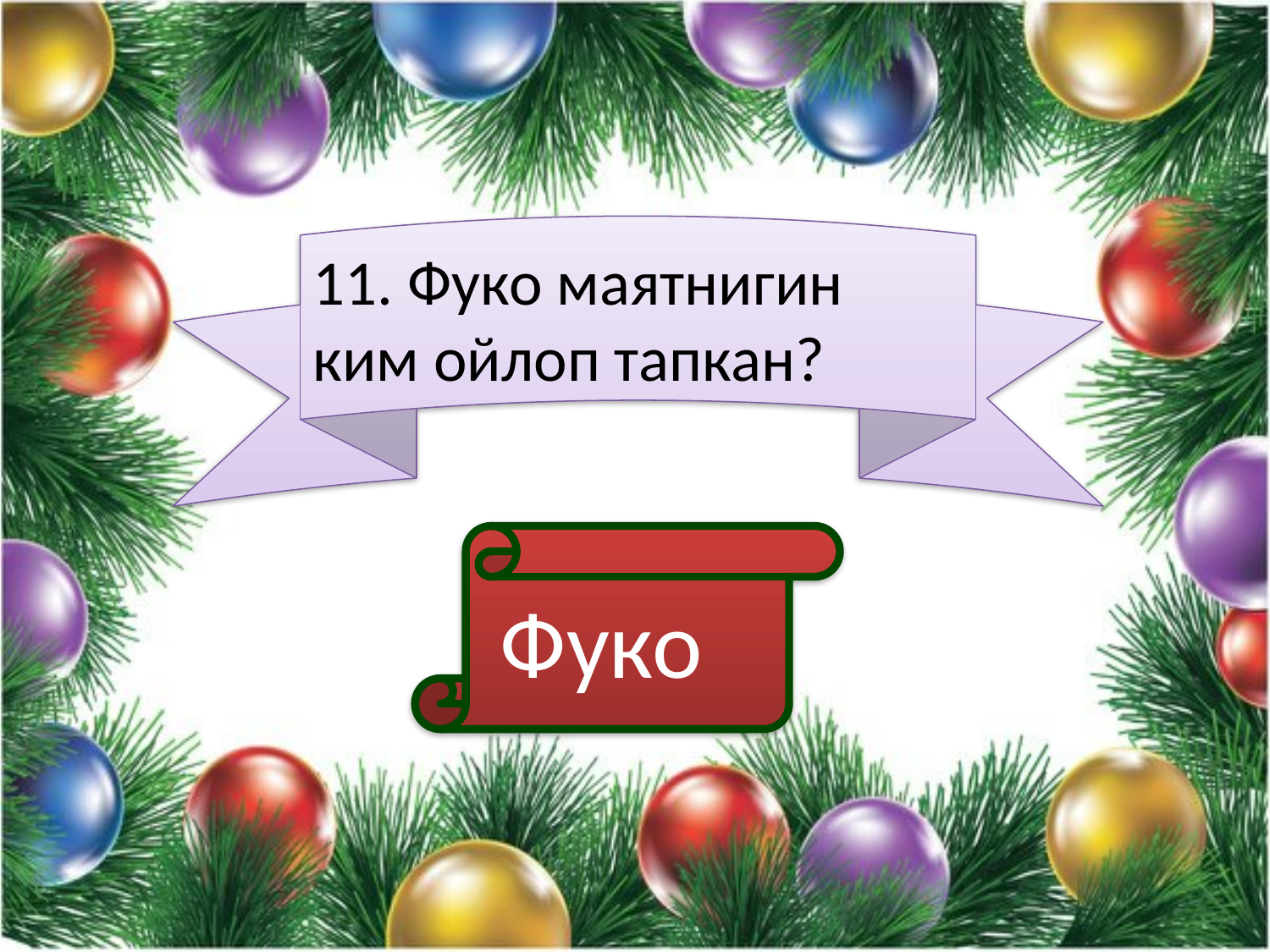

11. Фуко маятнигин ким ойлоп тапкан?
 Фуко